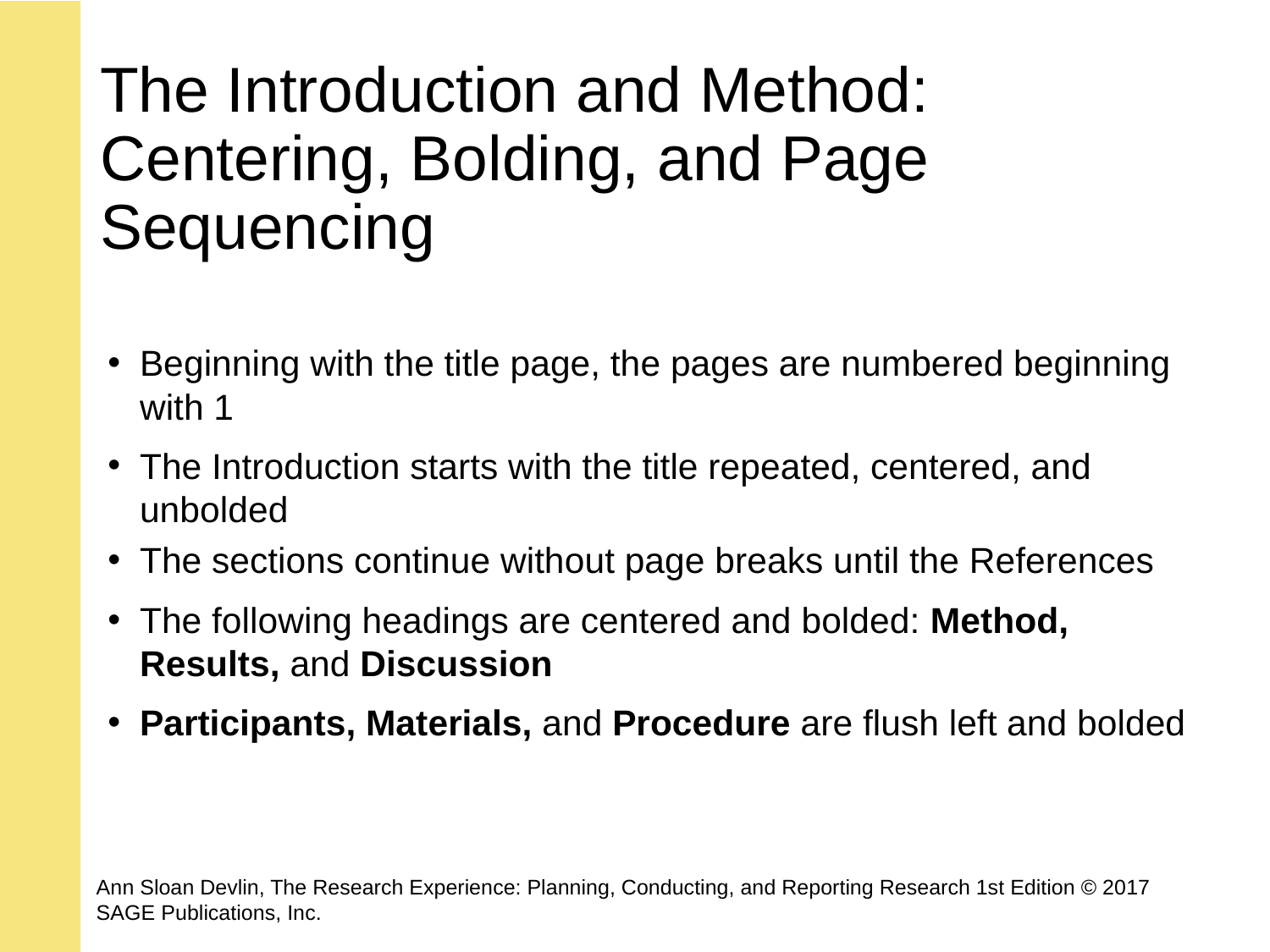

# The Introduction and Method: Centering, Bolding, and Page Sequencing
Beginning with the title page, the pages are numbered beginning with 1
The Introduction starts with the title repeated, centered, and unbolded
The sections continue without page breaks until the References
The following headings are centered and bolded: Method, Results, and Discussion
Participants, Materials, and Procedure are flush left and bolded